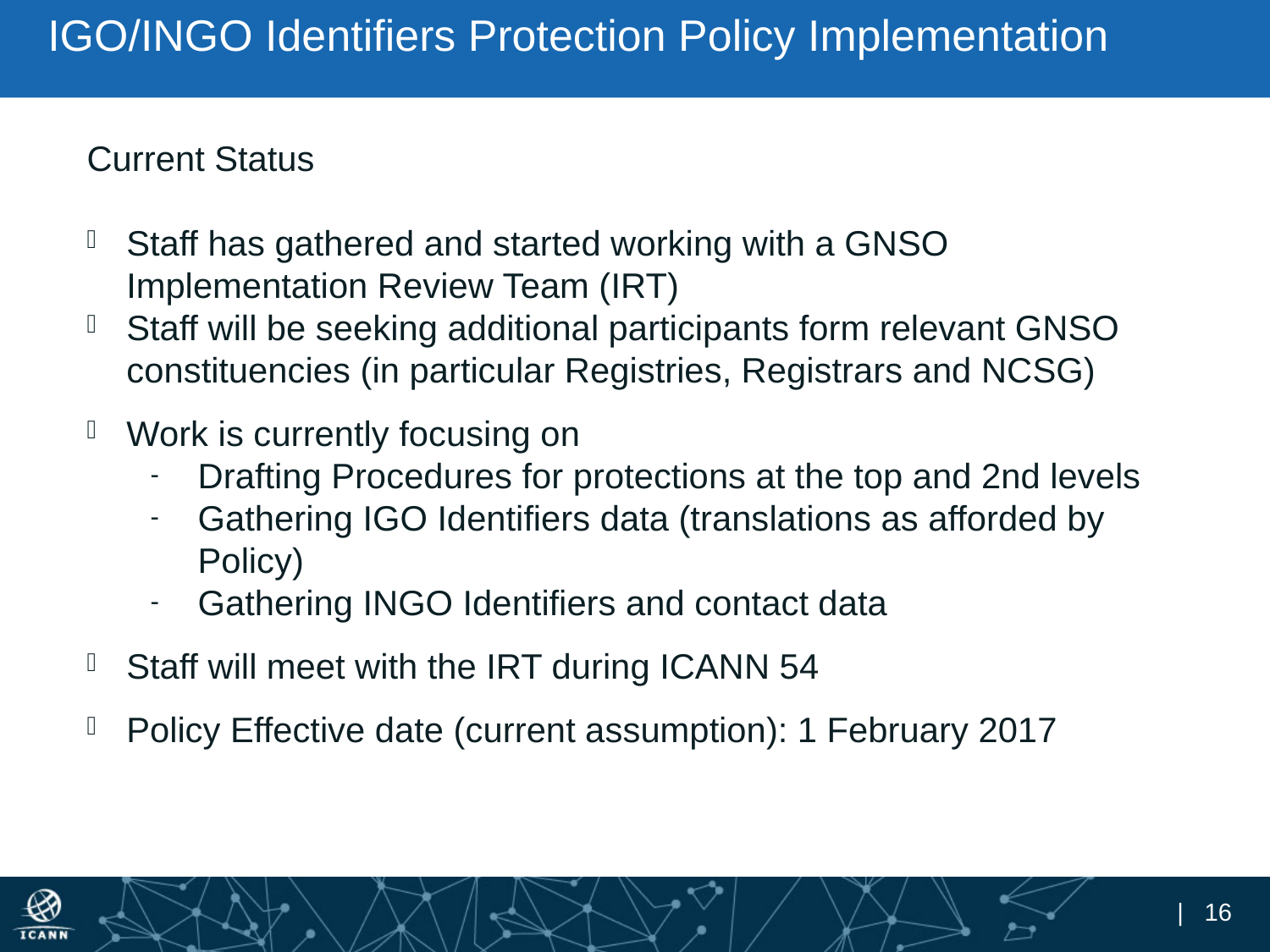

# IGO/INGO Identifiers Protection Policy Implementation
Current Status

Staff has gathered and started working with a GNSO Implementation Review Team (IRT)
Staff will be seeking additional participants form relevant GNSO constituencies (in particular Registries, Registrars and NCSG)

Work is currently focusing on
Drafting Procedures for protections at the top and 2nd levels
Gathering IGO Identifiers data (translations as afforded by Policy)
Gathering INGO Identifiers and contact data

Staff will meet with the IRT during ICANN 54

Policy Effective date (current assumption): 1 February 2017